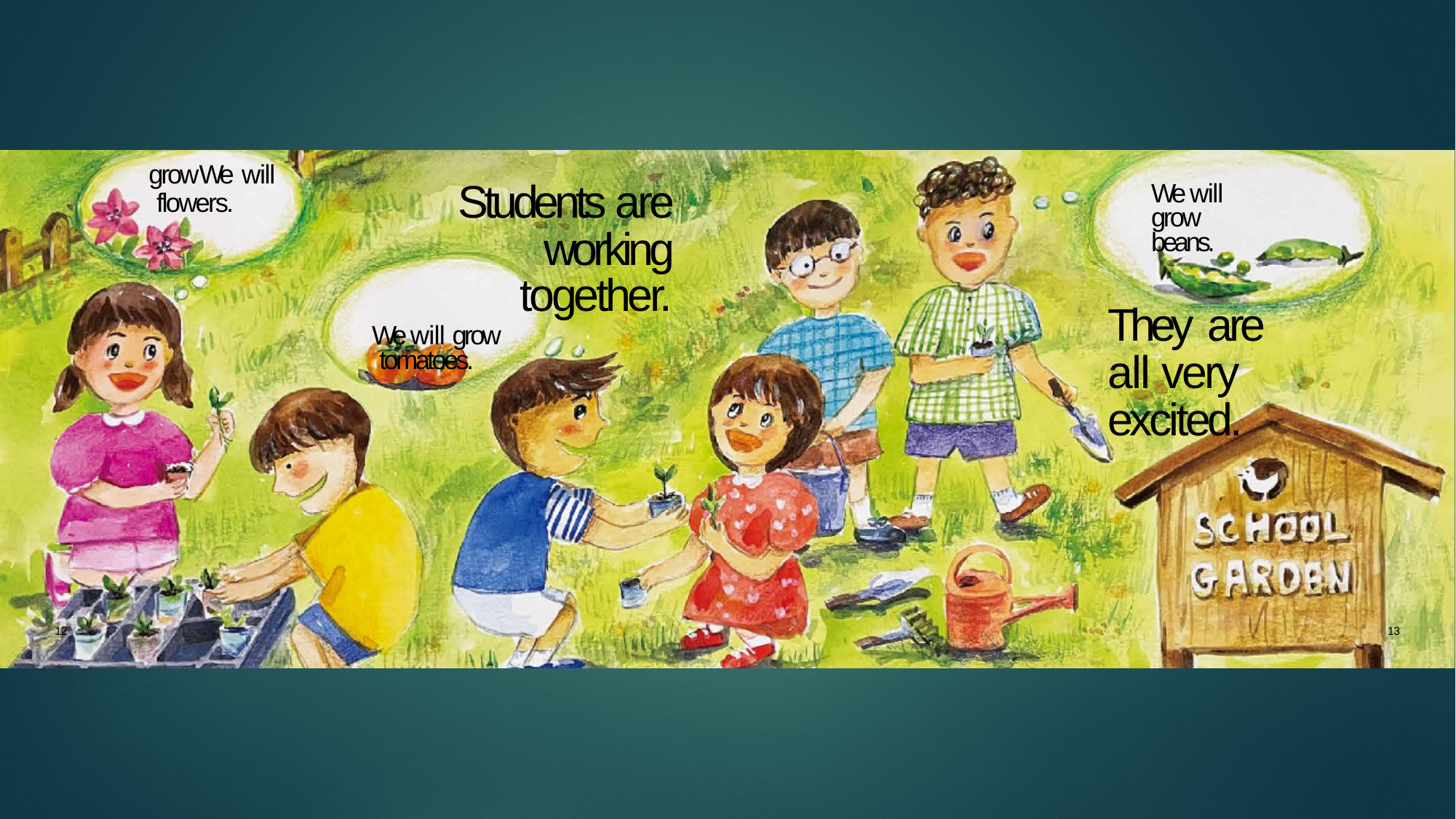

# growWe will flowers.
We will  grow beans.
Students are working
together.
We will grow  tomatoes.
They are
all very excited.
12
13